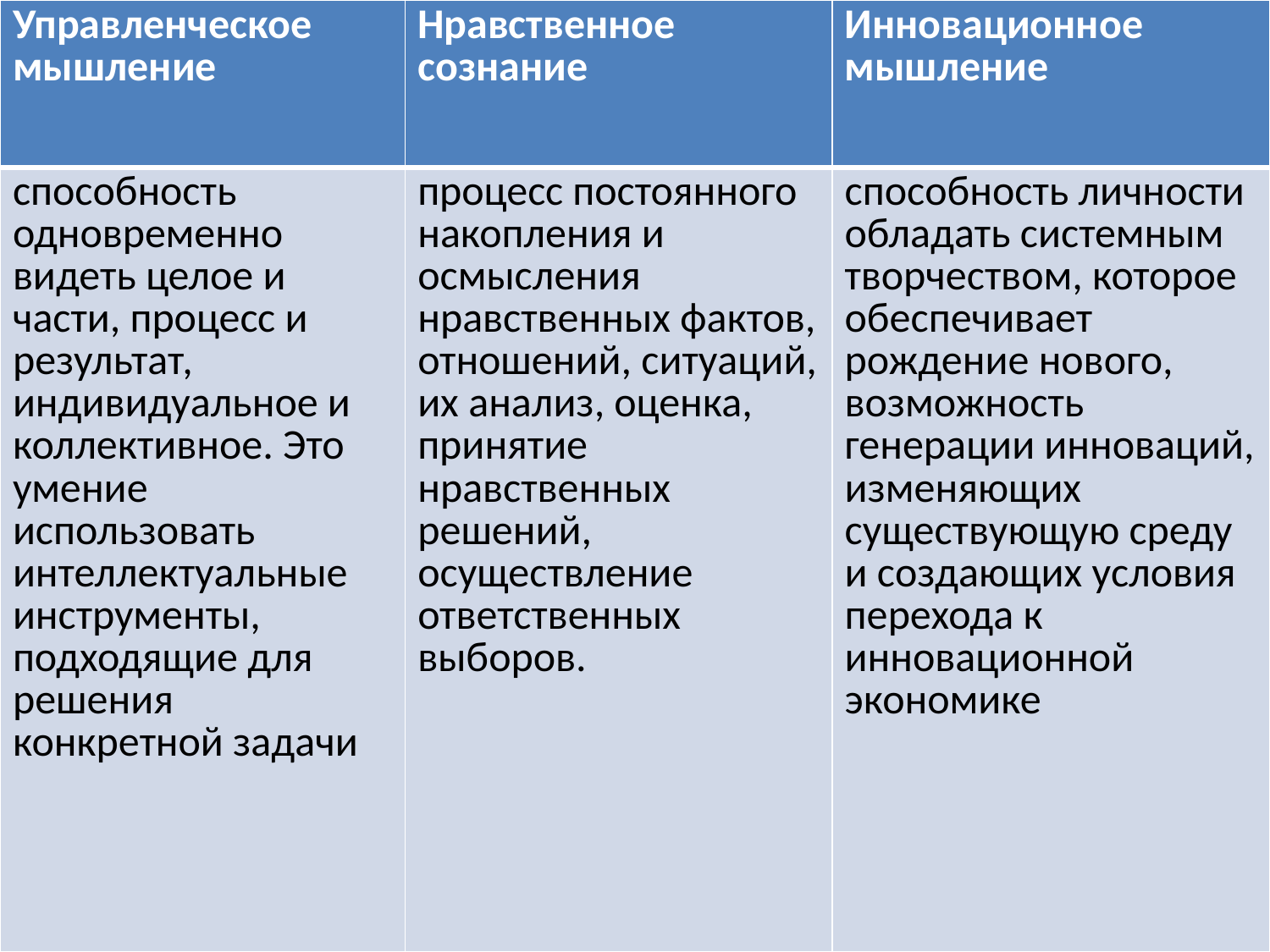

| Управленческое мышление | Нравственное сознание | Инновационное мышление |
| --- | --- | --- |
| способность одновременно видеть целое и части, процесс и результат, индивидуальное и коллективное. Это умение использовать интеллектуальные инструменты, подходящие для решения конкретной задачи | процесс постоянного накопления и осмысления нравственных фактов, отношений, ситуаций, их анализ, оценка, принятие нравственных решений, осуществление ответственных выборов. | способность личности обладать системным творчеством, которое обеспечивает рождение нового, возможность генерации инноваций, изменяющих существующую среду и создающих условия перехода к инновационной экономике |
#